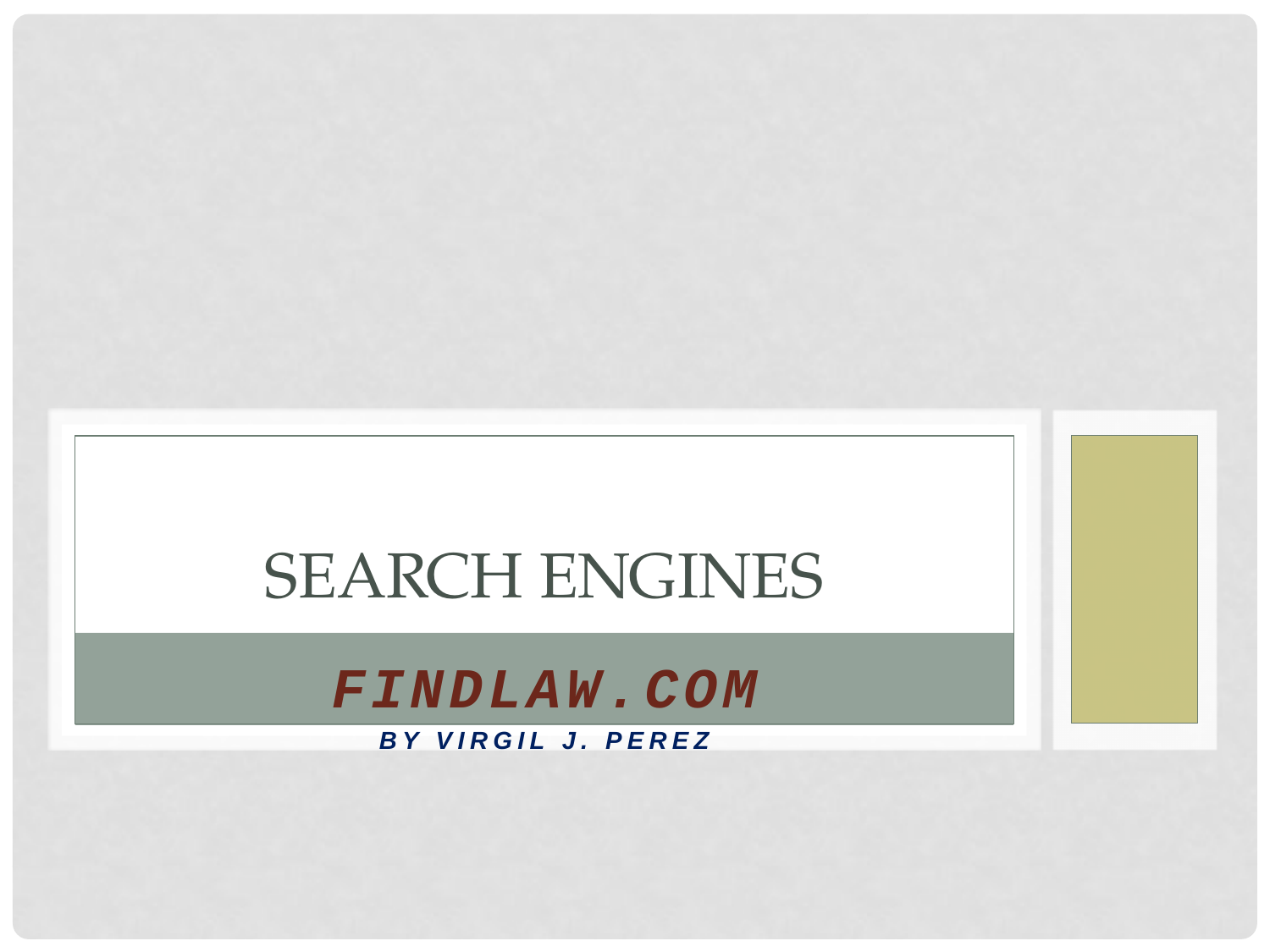

# Search Engines
Findlaw.com
By Virgil J. Perez